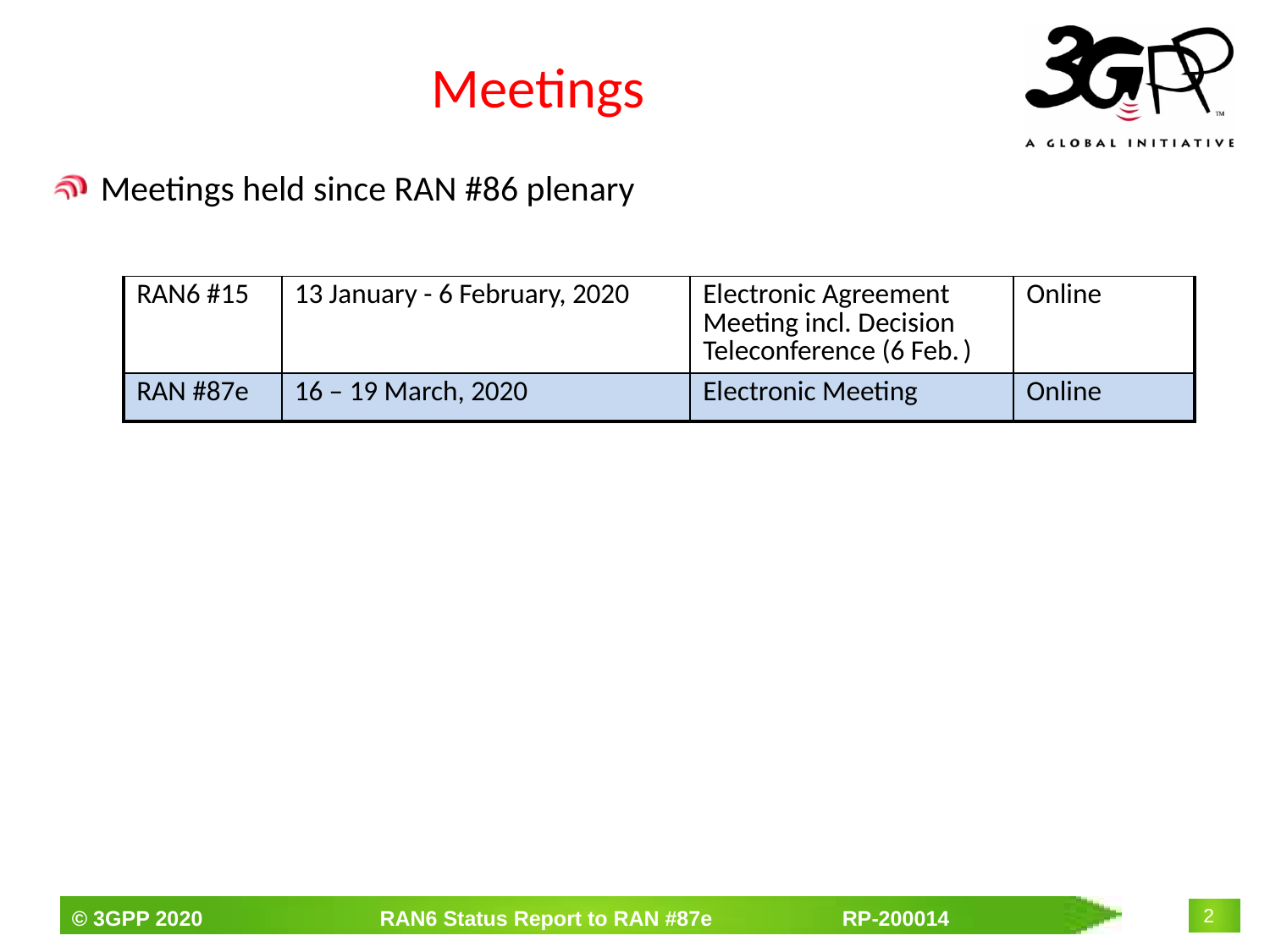

# Meetings
Meetings held since RAN #86 plenary

| RAN6 #15 | 13 January - 6 February, 2020 | Electronic Agreement Meeting incl. Decision Teleconference (6 Feb. ) | Online |
| --- | --- | --- | --- |
| RAN #87e | 16 – 19 March, 2020 | Electronic Meeting | Online |